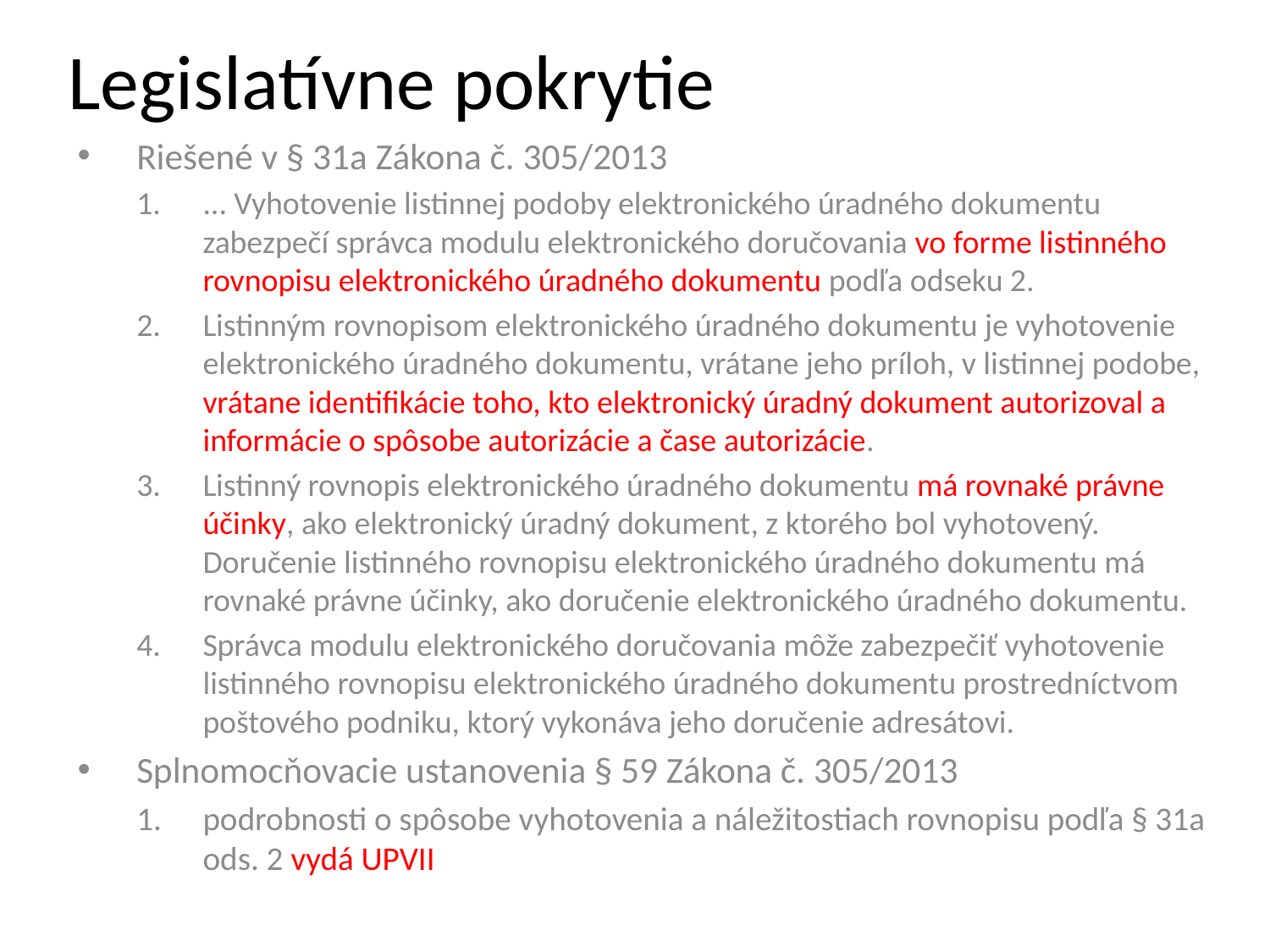

# Legislatívne pokrytie
Riešené v § 31a Zákona č. 305/2013
... Vyhotovenie listinnej podoby elektronického úradného dokumentu zabezpečí správca modulu elektronického doručovania vo forme listinného rovnopisu elektronického úradného dokumentu podľa odseku 2.
Listinným rovnopisom elektronického úradného dokumentu je vyhotovenie elektronického úradného dokumentu, vrátane jeho príloh, v listinnej podobe, vrátane identifikácie toho, kto elektronický úradný dokument autorizoval a informácie o spôsobe autorizácie a čase autorizácie.
Listinný rovnopis elektronického úradného dokumentu má rovnaké právne účinky, ako elektronický úradný dokument, z ktorého bol vyhotovený. Doručenie listinného rovnopisu elektronického úradného dokumentu má rovnaké právne účinky, ako doručenie elektronického úradného dokumentu.
Správca modulu elektronického doručovania môže zabezpečiť vyhotovenie listinného rovnopisu elektronického úradného dokumentu prostredníctvom poštového podniku, ktorý vykonáva jeho doručenie adresátovi.
Splnomocňovacie ustanovenia § 59 Zákona č. 305/2013
podrobnosti o spôsobe vyhotovenia a náležitostiach rovnopisu podľa § 31a ods. 2 vydá UPVII